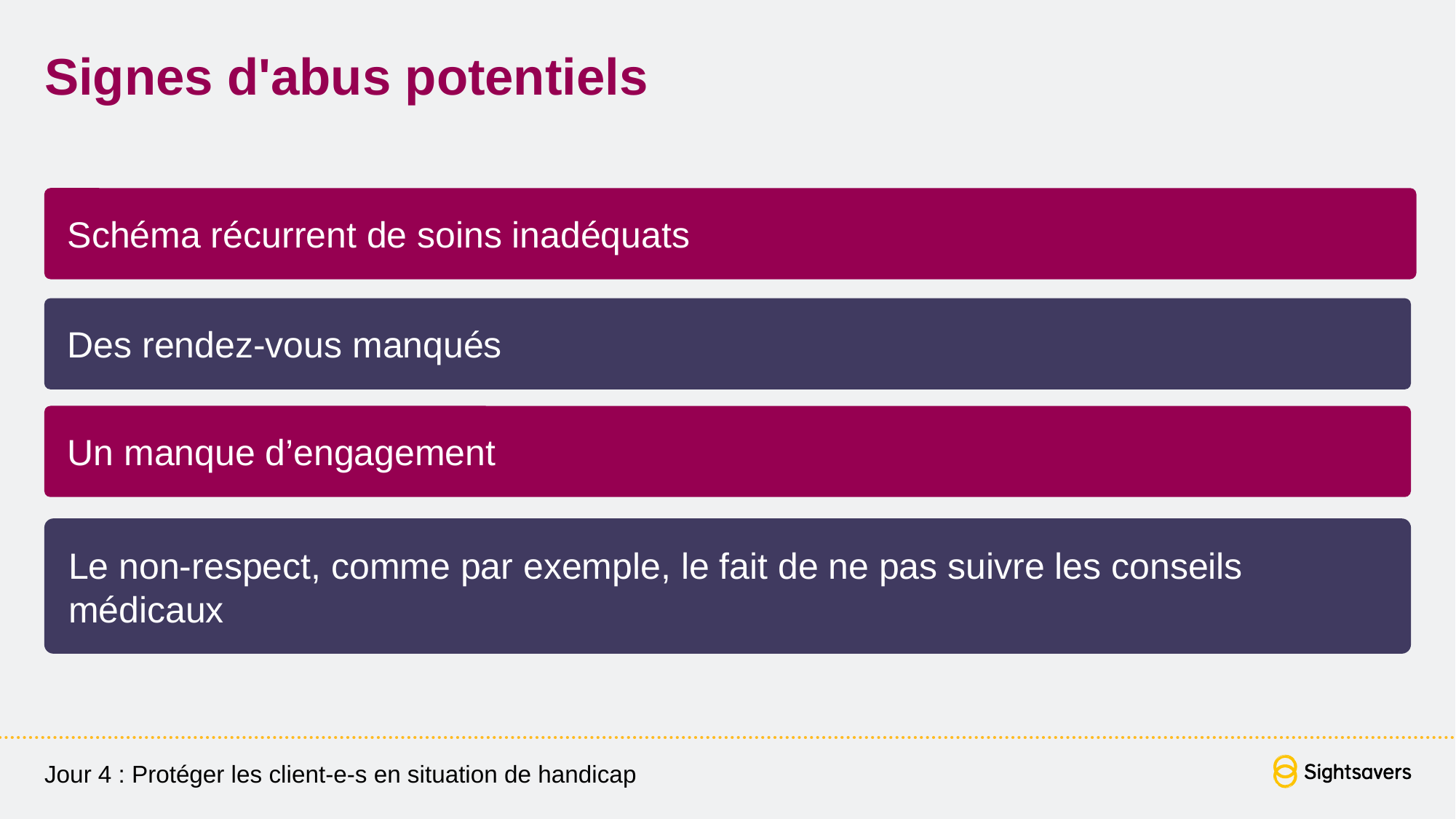

# Signes d'abus potentiels
Schéma récurrent de soins inadéquats
Des rendez-vous manqués
Un manque d’engagement
Le non-respect, comme par exemple, le fait de ne pas suivre les conseils médicaux
Jour 4 : Protéger les client-e-s en situation de handicap